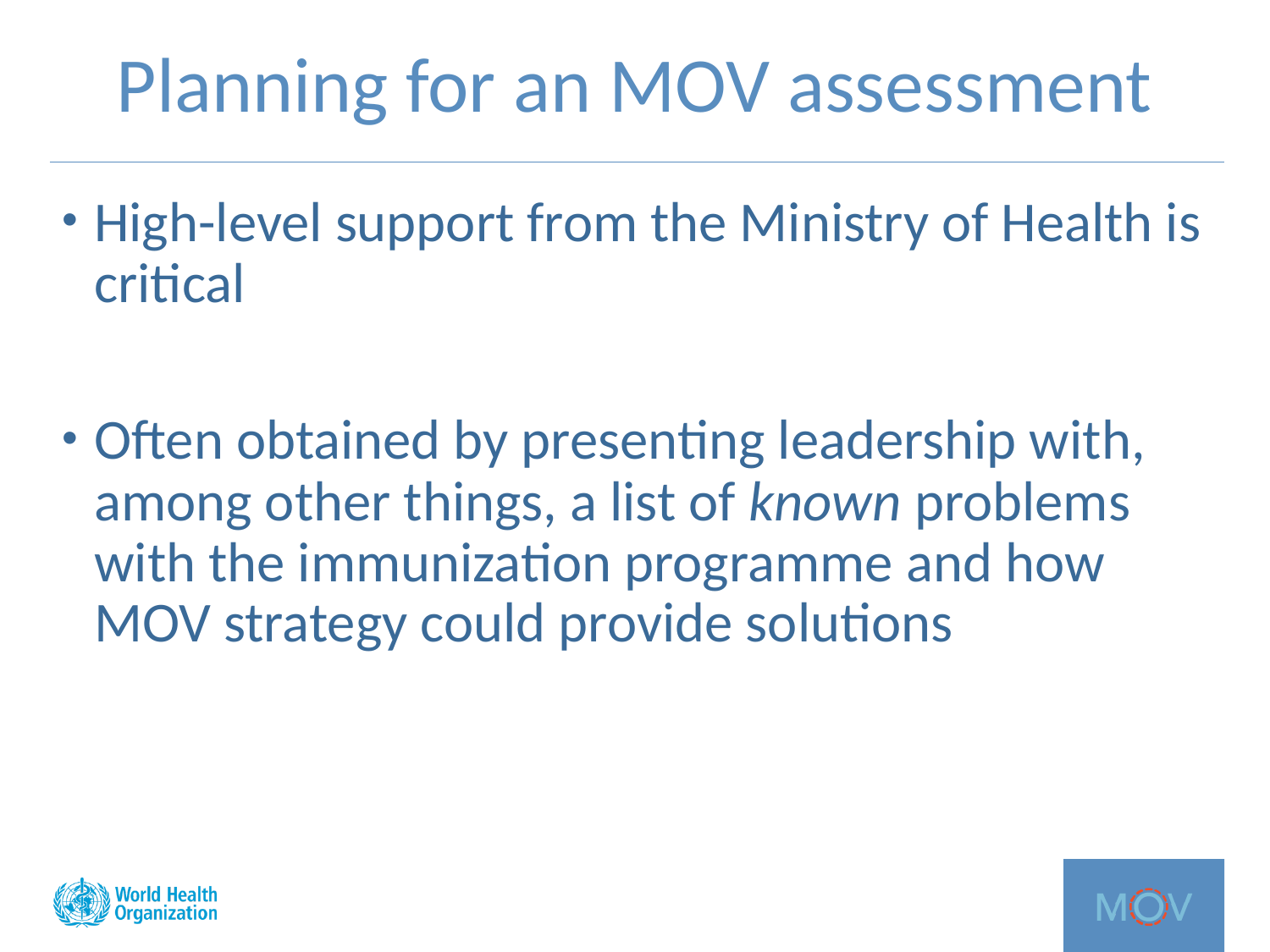

# Planning for an MOV assessment
High-level support from the Ministry of Health is critical

Often obtained by presenting leadership with, among other things, a list of known problems with the immunization programme and how MOV strategy could provide solutions